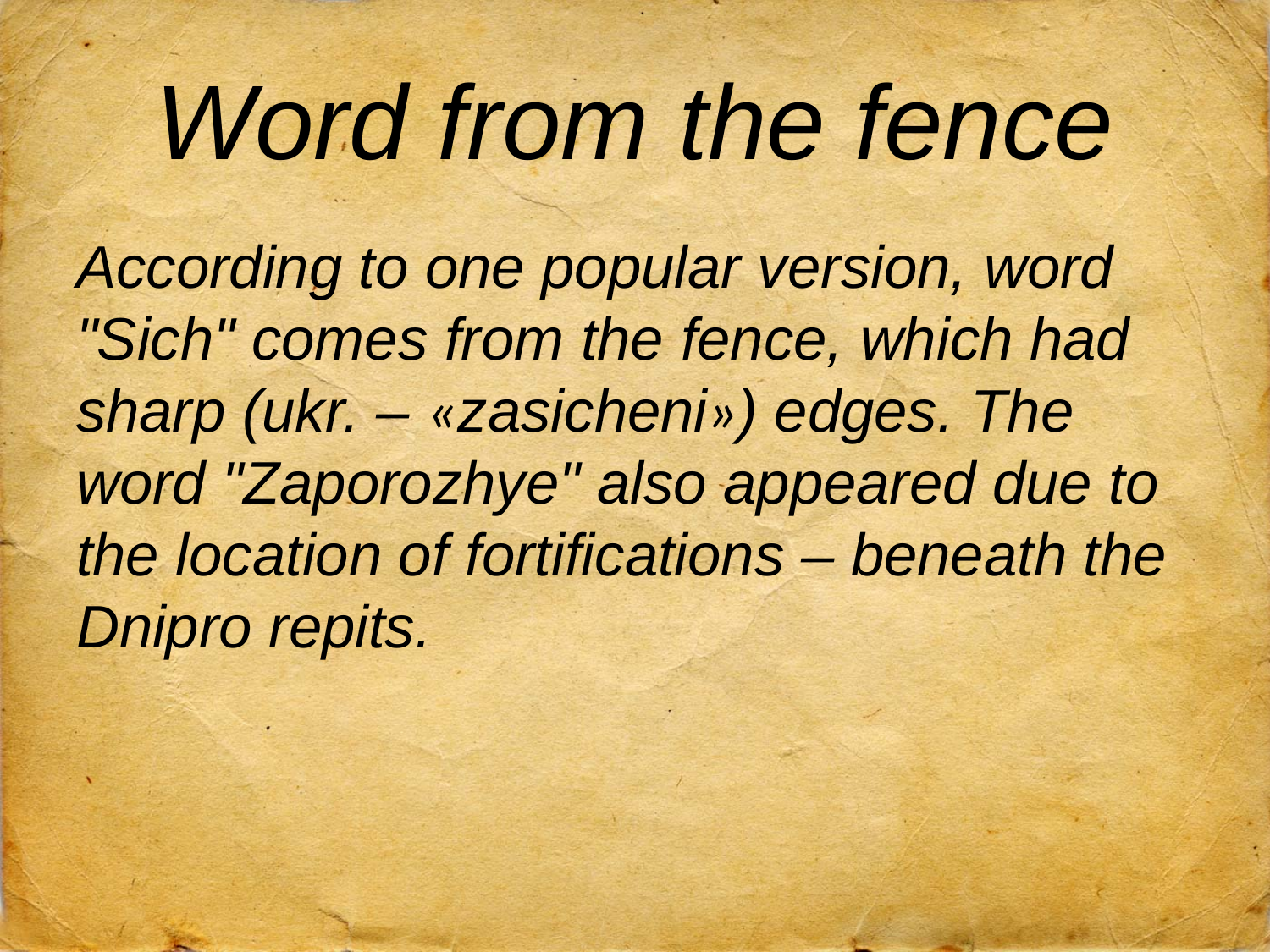

# Word from the fence
According to one popular version, word "Sich" comes from the fence, which had sharp (ukr. – «zasicheni») edges. The word "Zaporozhye" also appeared due to the location of fortifications – beneath the Dnipro repits.